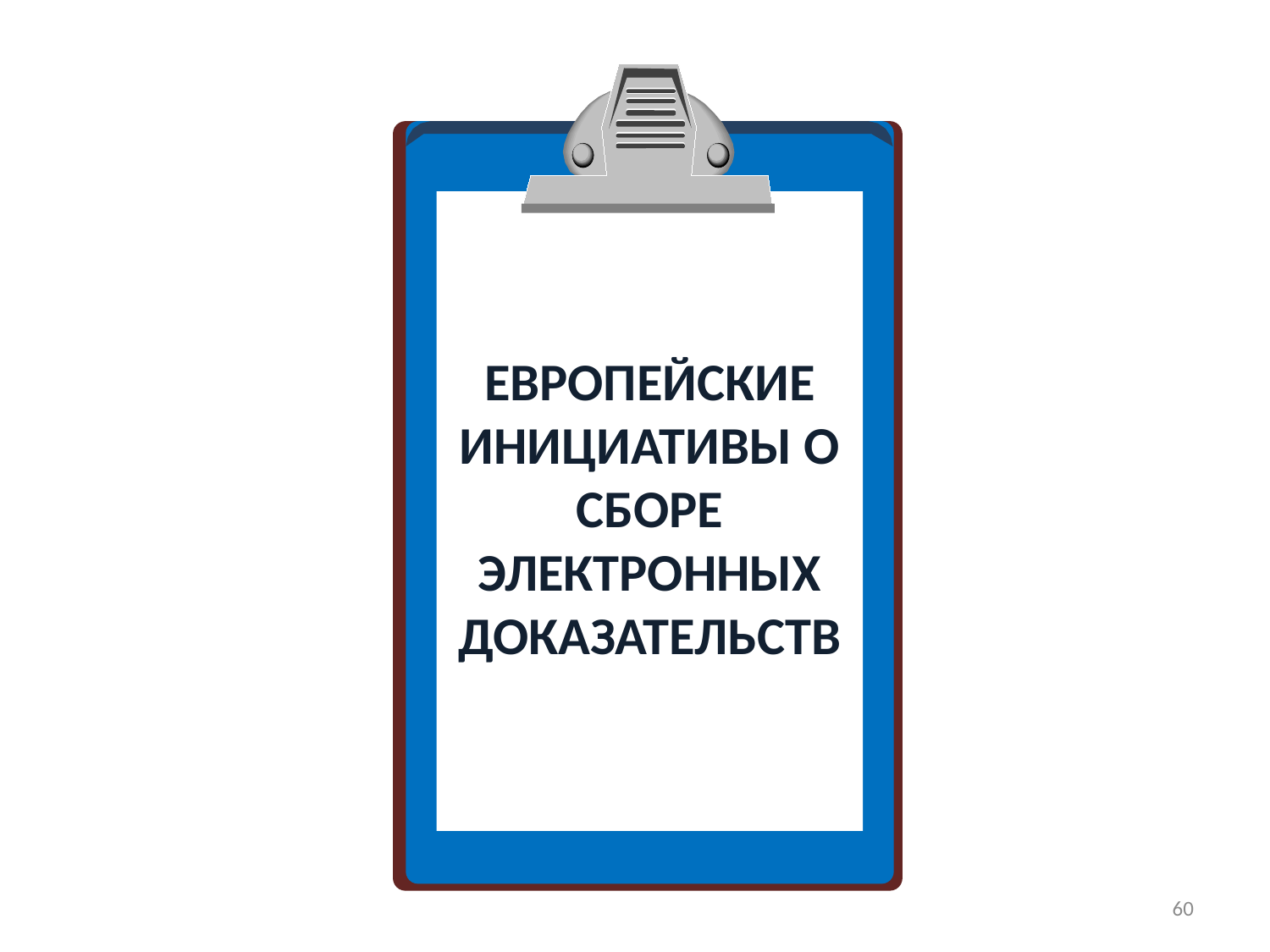

ЕВРОПЕЙСКИЕ ИНИЦИАТИВЫ О СБОРЕ ЭЛЕКТРОННЫХ ДОКАЗАТЕЛЬСТВ
60